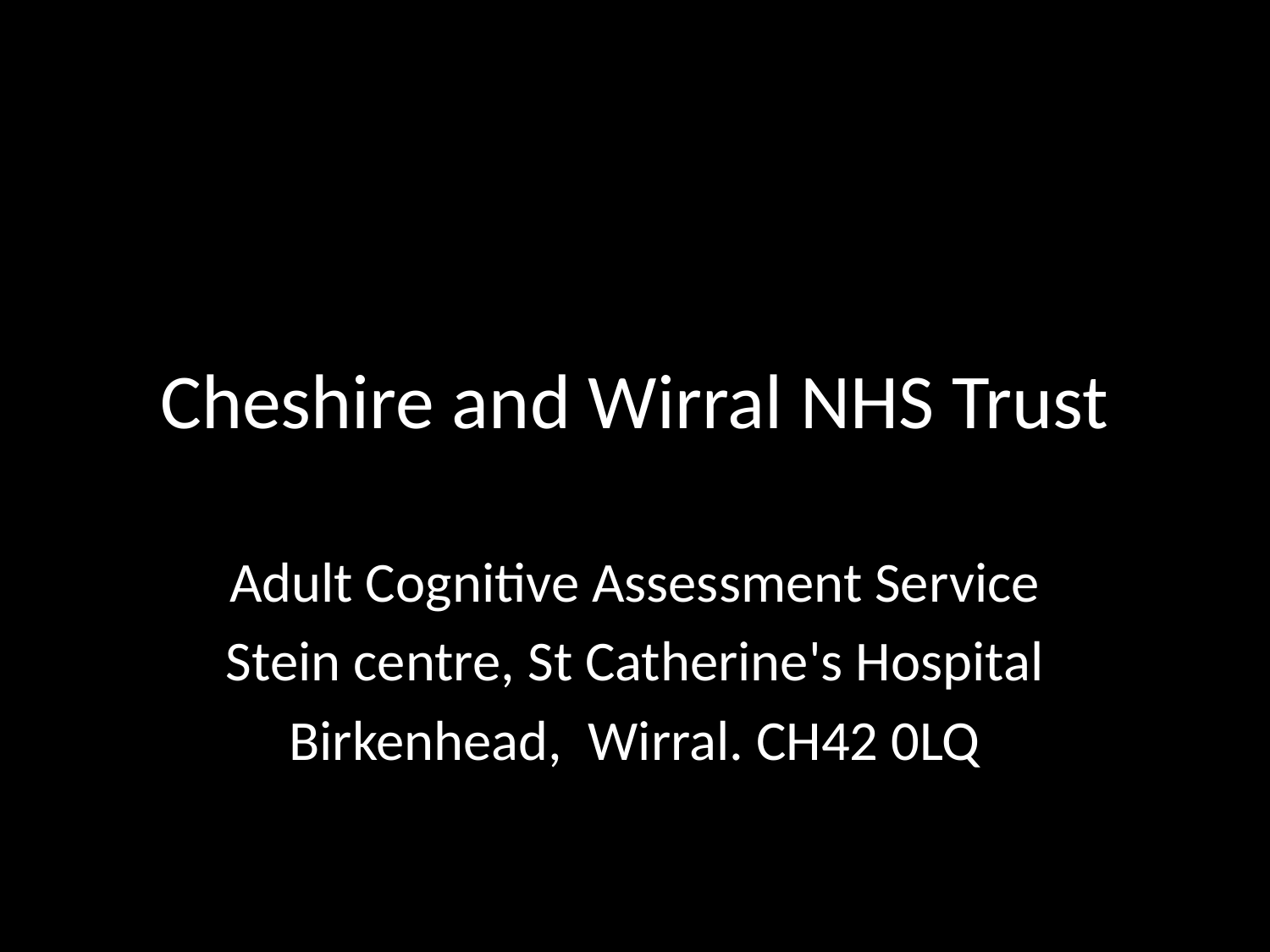

# Cheshire and Wirral NHS Trust
Adult Cognitive Assessment Service
Stein centre, St Catherine's Hospital
Birkenhead,  Wirral. CH42 0LQ